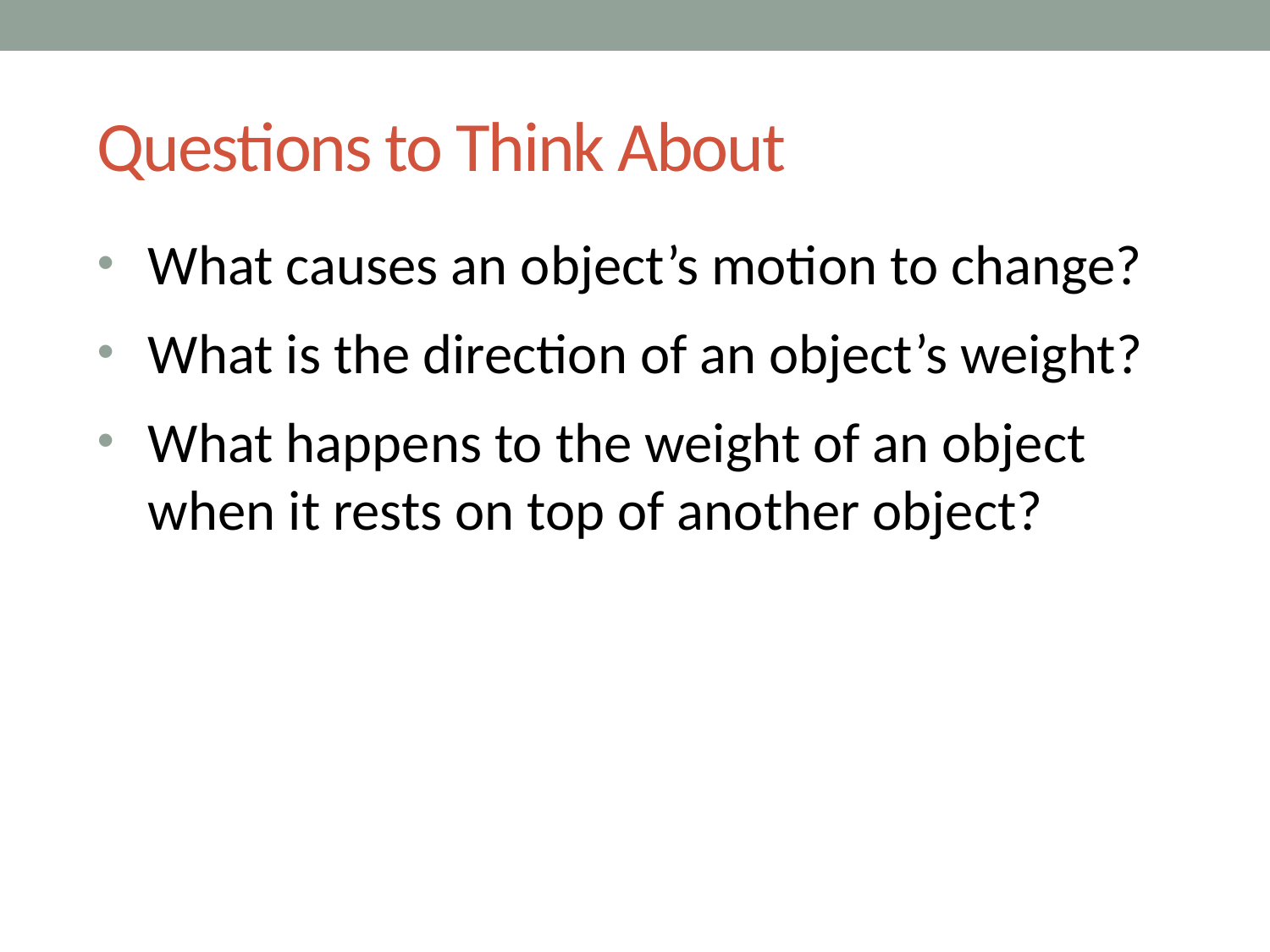

# Questions to Think About
What causes an object’s motion to change?
What is the direction of an object’s weight?
What happens to the weight of an object when it rests on top of another object?